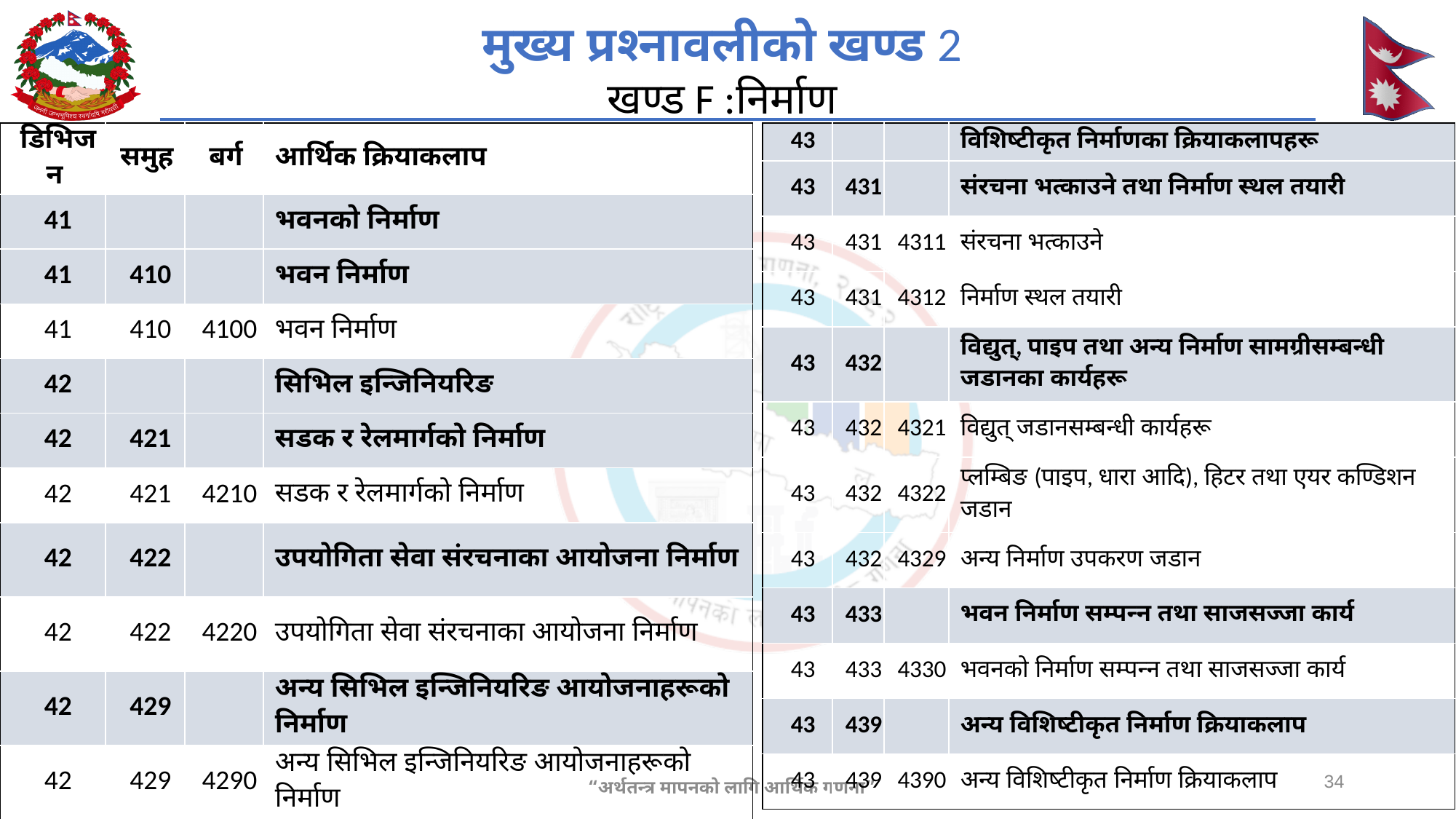

मुख्य प्रश्नावलीको खण्ड 2
खण्ड F :निर्माण
| डिभिजन | समुह | बर्ग | आर्थिक क्रियाकलाप |
| --- | --- | --- | --- |
| 41 |  |  | भवनको निर्माण |
| 41 | 410 |  | भवन निर्माण |
| 41 | 410 | 4100 | भवन निर्माण |
| 42 |  |  | सिभिल इन्जिनियरिङ |
| 42 | 421 |  | सडक र रेलमार्गको निर्माण |
| 42 | 421 | 4210 | सडक र रेलमार्गको निर्माण |
| 42 | 422 |  | उपयोगिता सेवा संरचनाका आयोजना निर्माण |
| 42 | 422 | 4220 | उपयोगिता सेवा संरचनाका आयोजना निर्माण |
| 42 | 429 |  | अन्य सिभिल इन्जिनियरिङ आयोजनाहरूको निर्माण |
| 42 | 429 | 4290 | अन्य सिभिल इन्जिनियरिङ आयोजनाहरूको निर्माण |
| 43 |  |  | विशिष्टीकृत निर्माणका क्रियाकलापहरू |
| --- | --- | --- | --- |
| 43 | 431 |  | संरचना भत्काउने तथा निर्माण स्थल तयारी |
| 43 | 431 | 4311 | संरचना भत्काउने |
| 43 | 431 | 4312 | निर्माण स्थल तयारी |
| 43 | 432 |  | विद्युत्, पाइप तथा अन्य निर्माण सामग्रीसम्बन्धी जडानका कार्यहरू |
| 43 | 432 | 4321 | विद्युत् जडानसम्बन्धी कार्यहरू |
| 43 | 432 | 4322 | प्लम्बिङ (पाइप, धारा आदि), हिटर तथा एयर कण्डिशन जडान |
| 43 | 432 | 4329 | अन्य निर्माण उपकरण जडान |
| 43 | 433 |  | भवन निर्माण सम्पन्न तथा साजसज्जा कार्य |
| 43 | 433 | 4330 | भवनको निर्माण सम्पन्न तथा साजसज्जा कार्य |
| 43 | 439 |  | अन्य विशिष्टीकृत निर्माण क्रियाकलाप |
| 43 | 439 | 4390 | अन्य विशिष्टीकृत निर्माण क्रियाकलाप |
34
“अर्थतन्त्र मापनको लागि आर्थिक गणना”